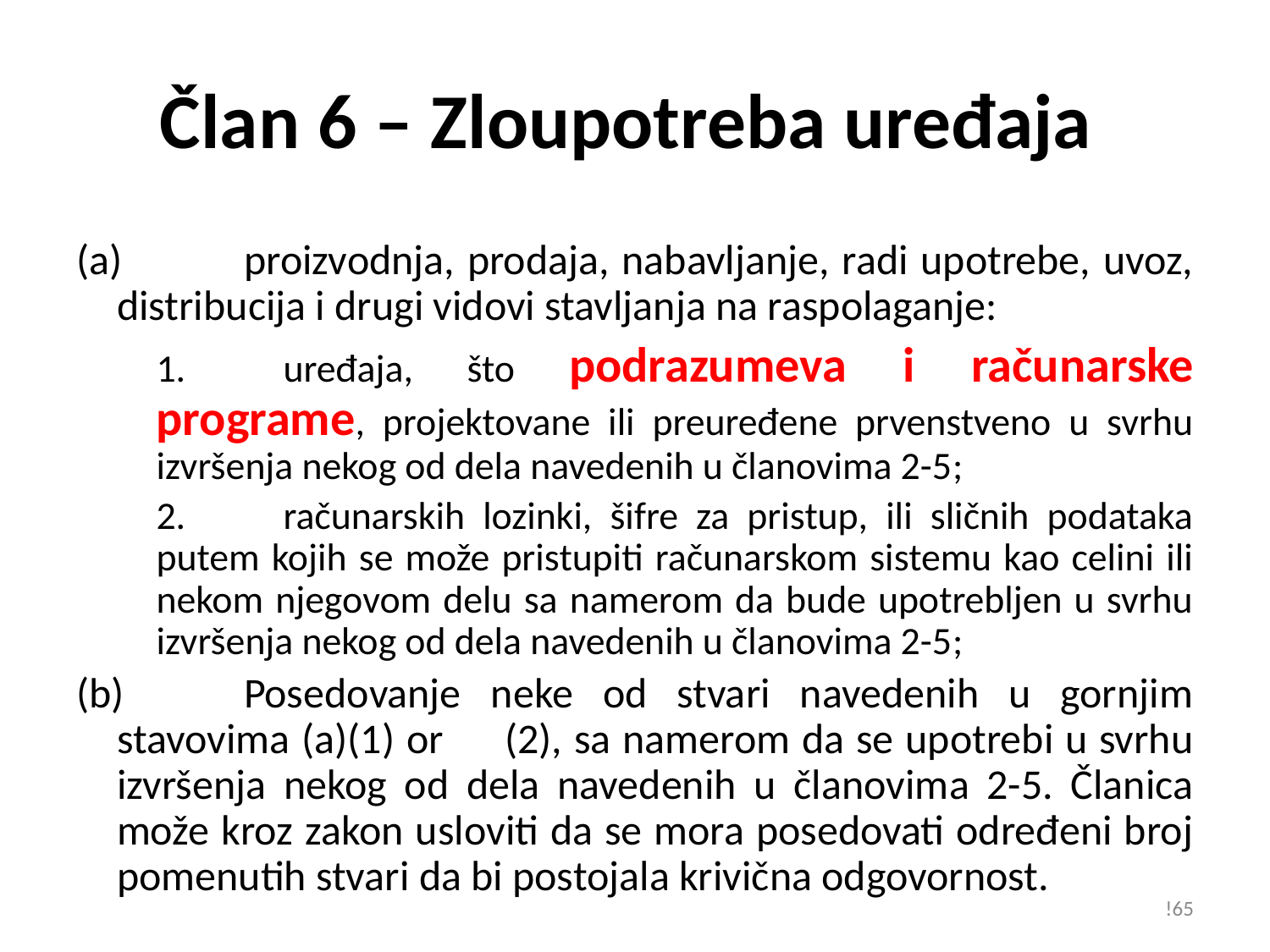

# Član 6 – Zloupotreba uređaja
(a)	proizvodnja, prodaja, nabavljanje, radi upotrebe, uvoz, distribucija i drugi vidovi stavljanja na raspolaganje:
1.	uređaja, što podrazumeva i računarske programe, projektovane ili preuređene prvenstveno u svrhu izvršenja nekog od dela navedenih u članovima 2-5;
2.	računarskih lozinki, šifre za pristup, ili sličnih podataka putem kojih se može pristupiti računarskom sistemu kao celini ili nekom njegovom delu sa namerom da bude upotrebljen u svrhu izvršenja nekog od dela navedenih u članovima 2-5;
(b)	Posedovanje neke od stvari navedenih u gornjim stavovima (a)(1) or 	(2), sa namerom da se upotrebi u svrhu izvršenja nekog od dela navedenih u članovima 2-5. Članica može kroz zakon usloviti da se mora posedovati određeni broj pomenutih stvari da bi postojala krivična odgovornost.

!65